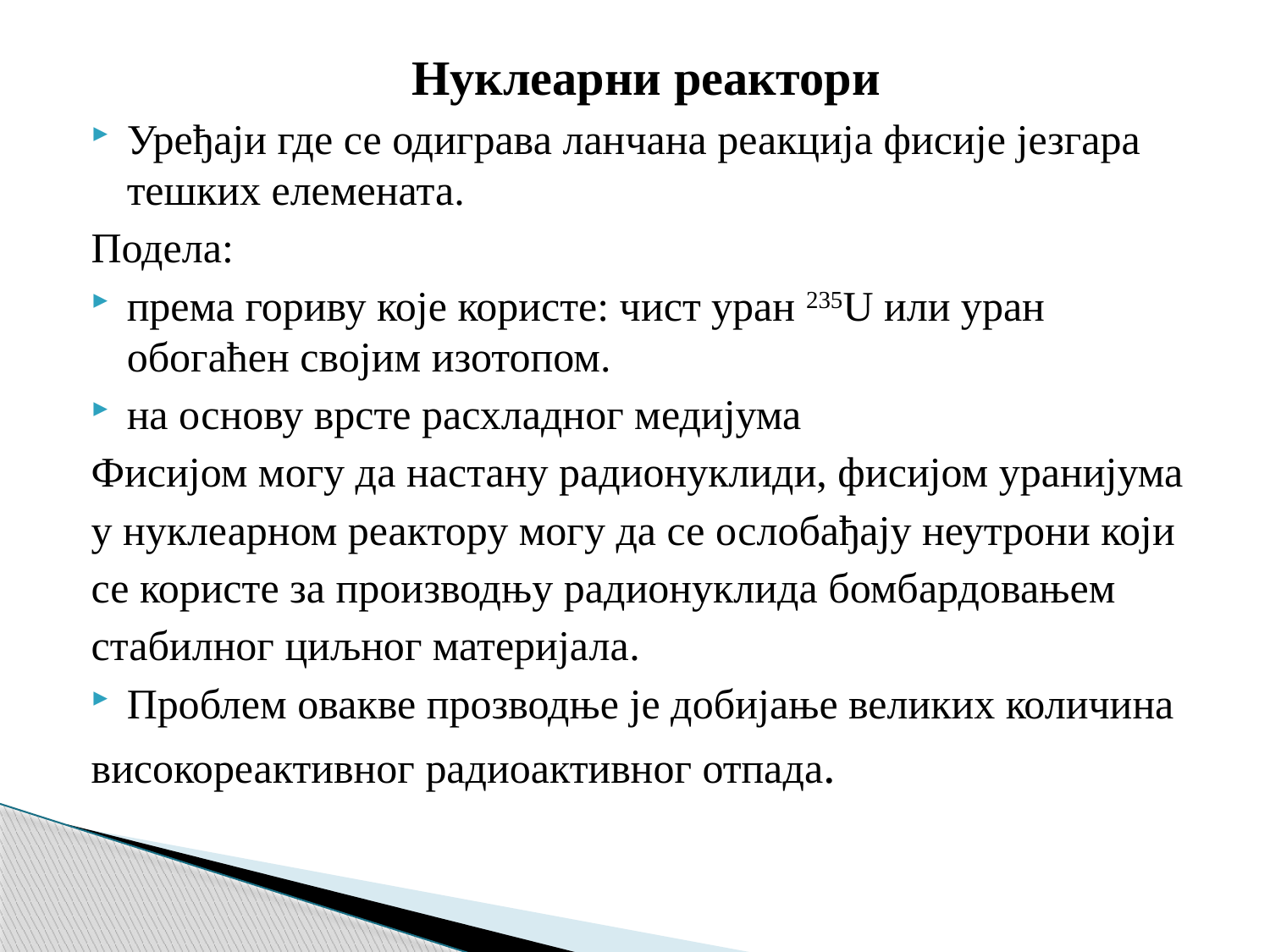

Нуклеарни реактори
Уређаји где се одиграва ланчана реакција фисије језгара тешких елемената.
Подела:
према гориву које користе: чист уран 235U или уран обогаћен својим изотопом.
на основу врсте расхладног медијума
Фисијом могу да настану радионуклиди, фисијом уранијума
у нуклеарном реактору могу да се ослобађају неутрони који
се користе за производњу радионуклида бомбардовањем
стабилног циљног материјала.
Проблем овакве прозводње је добијање великих количина
високореактивног радиоактивног отпада.